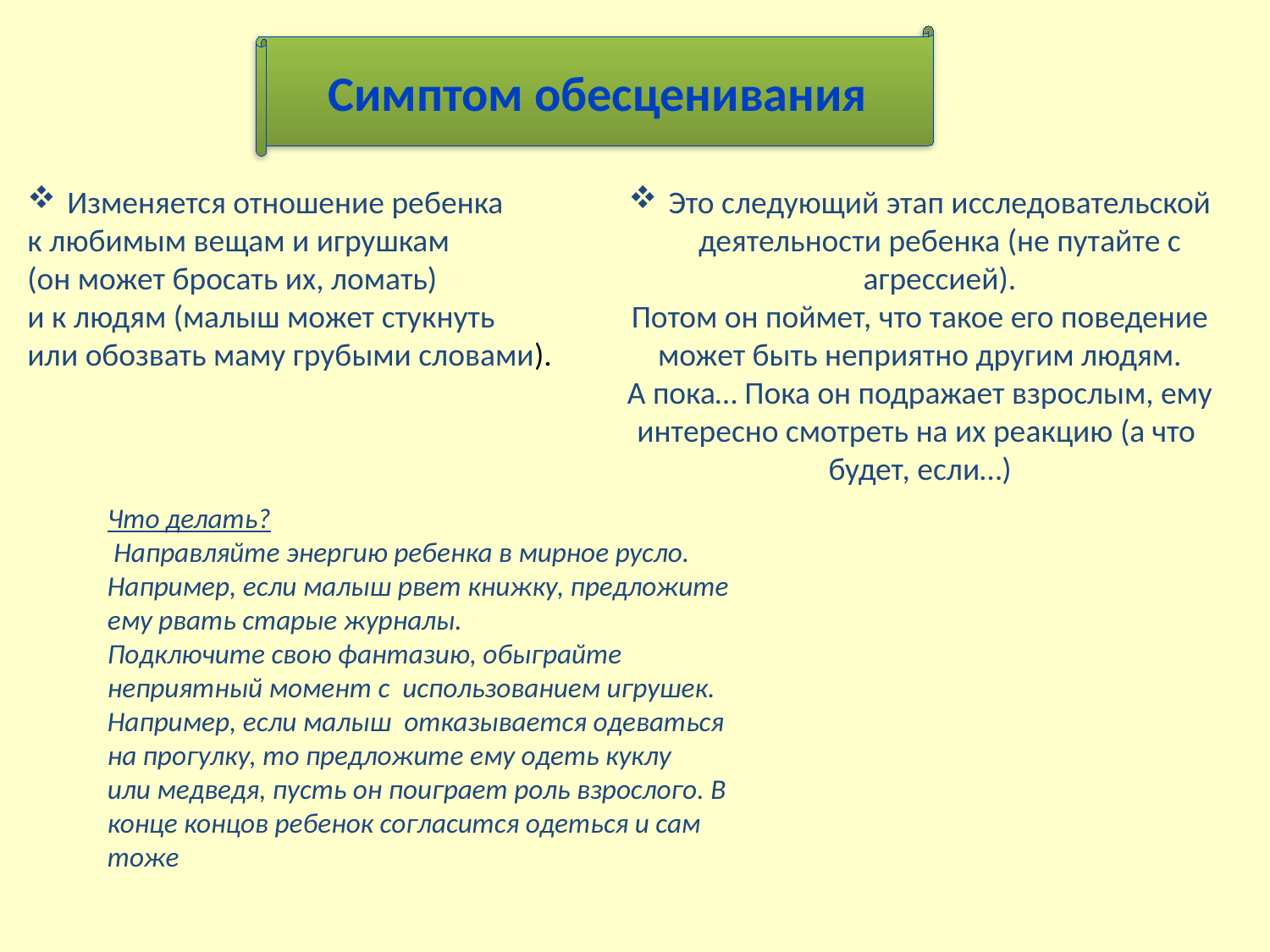

Симптом обесценивания
Изменяется отношение ребенка
к любимым вещам и игрушкам
(он может бросать их, ломать)
и к людям (малыш может стукнуть
или обозвать маму грубыми словами).
Это следующий этап исследовательской деятельности ребенка (не путайте с агрессией).
Потом он поймет, что такое его поведение может быть неприятно другим людям.
А пока… Пока он подражает взрослым, ему интересно смотреть на их реакцию (а что  будет, если…)

Что делать?
 Направляйте энергию ребенка в мирное русло.  Например, если малыш рвет книжку, предложите
ему рвать старые журналы.
Подключите свою фантазию, обыграйте неприятный момент с  использованием игрушек. Например, если малыш  отказывается одеваться на прогулку, то предложите ему одеть куклу
или медведя, пусть он поиграет роль взрослого. В конце концов ребенок согласится одеться и сам тоже